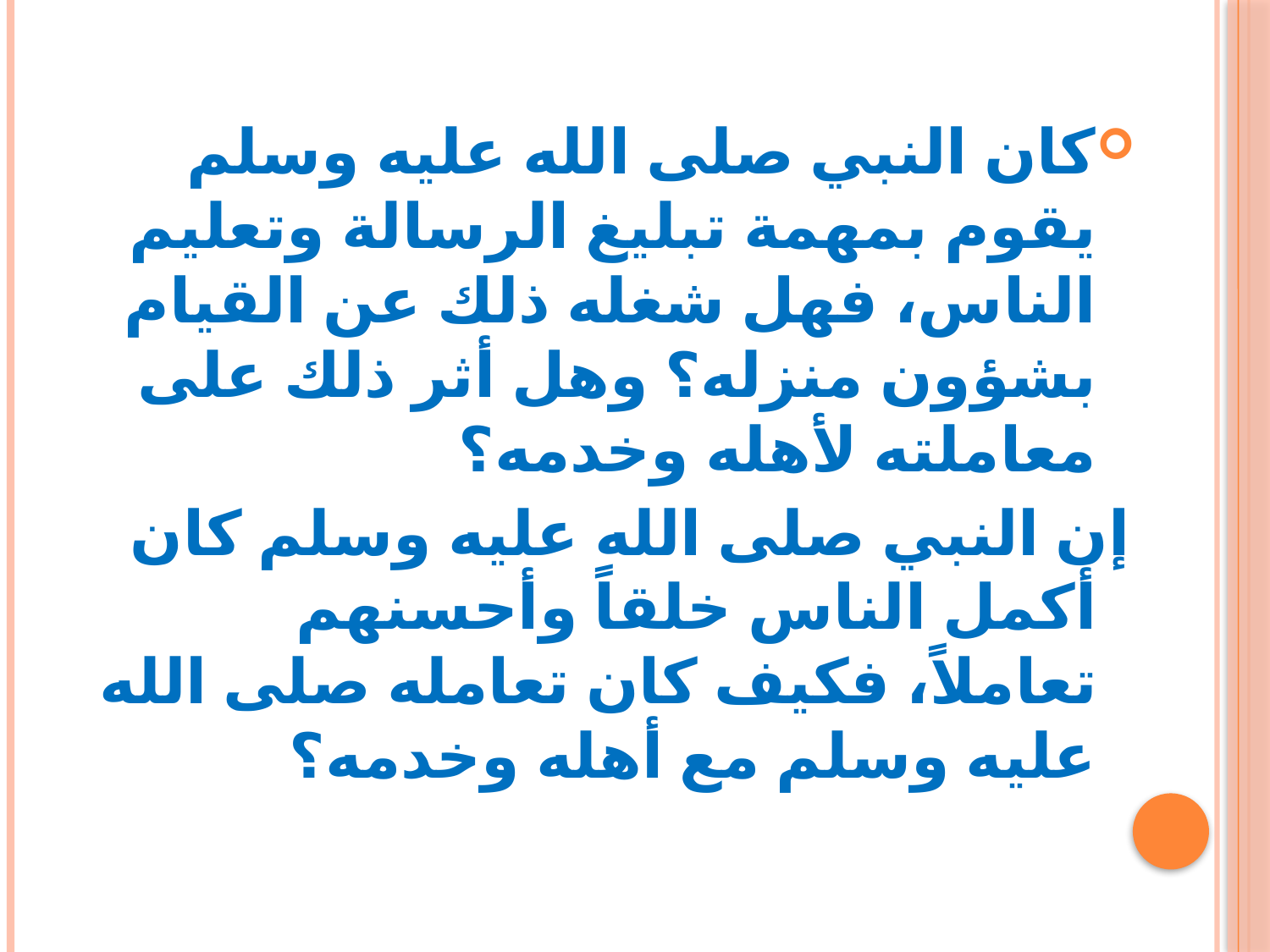

كان النبي صلى الله عليه وسلم يقوم بمهمة تبليغ الرسالة وتعليم الناس، فهل شغله ذلك عن القيام بشؤون منزله؟ وهل أثر ذلك على معاملته لأهله وخدمه؟
إن النبي صلى الله عليه وسلم كان أكمل الناس خلقاً وأحسنهم تعاملاً، فكيف كان تعامله صلى الله عليه وسلم مع أهله وخدمه؟